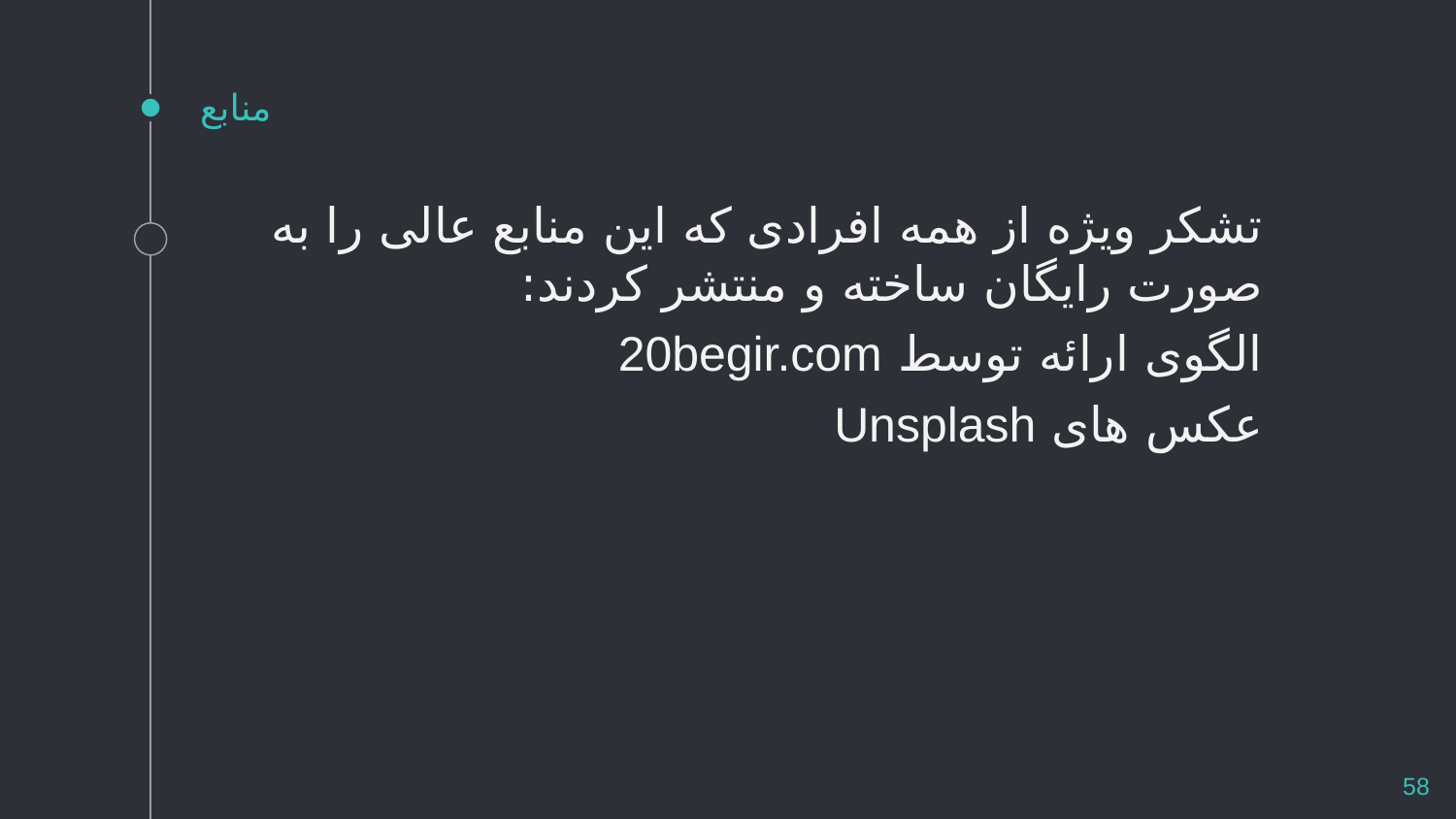

# منابع
تشکر ویژه از همه افرادی که این منابع عالی را به صورت رایگان ساخته و منتشر کردند:
الگوی ارائه توسط 20begir.com
عکس های Unsplash
58